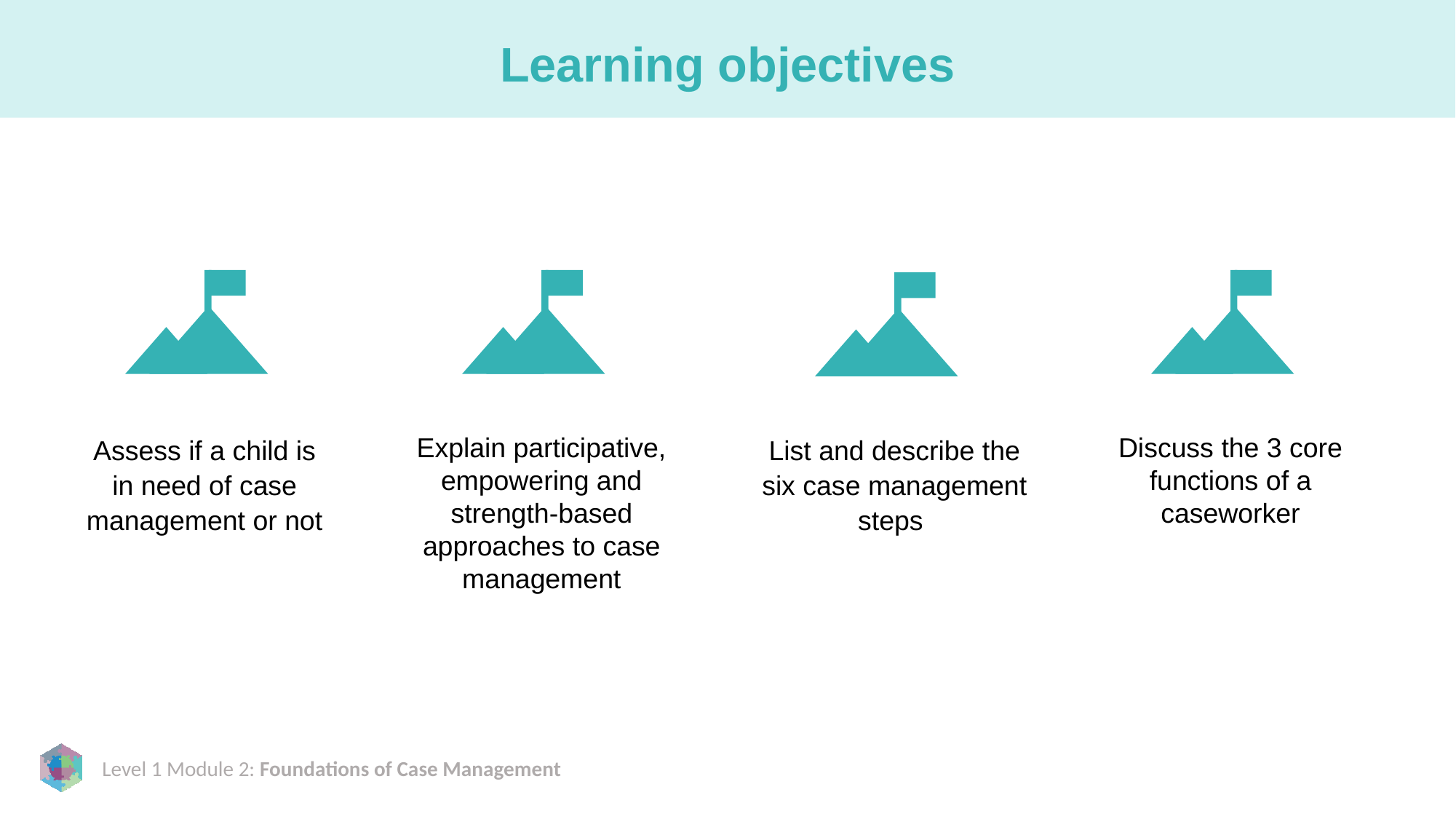

# Learning objectives

Assess if a child is in need of case management or not
Explain participative, empowering and strength-based approaches to case management
List and describe the six case management steps
Discuss the 3 core functions of a caseworker